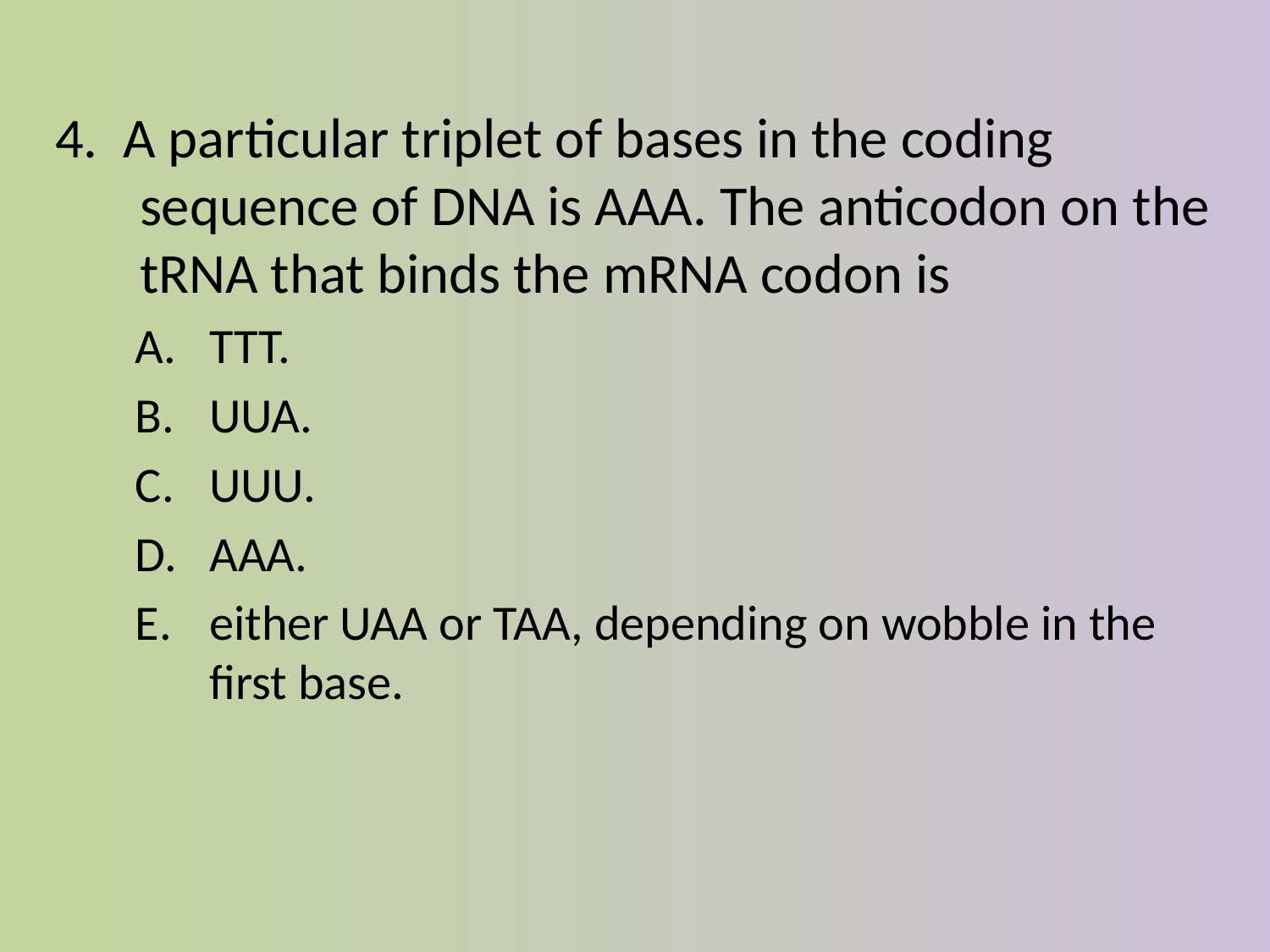

4.  A particular triplet of bases in the coding sequence of DNA is AAA. The anticodon on the tRNA that binds the mRNA codon is
TTT.
UUA.
UUU.
AAA.
either UAA or TAA, depending on wobble in the first base.